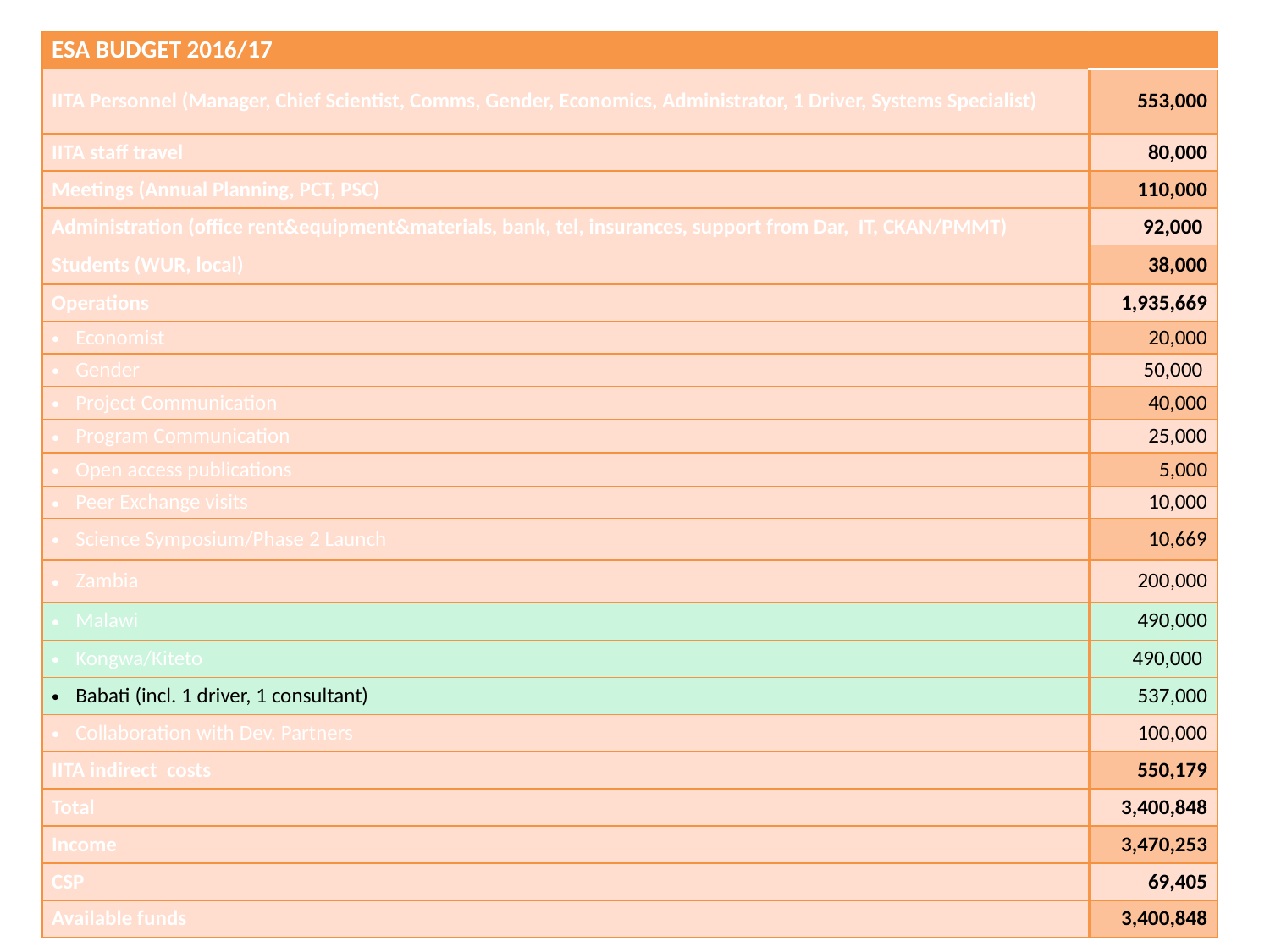

| ESA BUDGET 2016/17 |  |
| --- | --- |
| IITA Personnel (Manager, Chief Scientist, Comms, Gender, Economics, Administrator, 1 Driver, Systems Specialist) | 553,000 |
| IITA staff travel | 80,000 |
| Meetings (Annual Planning, PCT, PSC) | 110,000 |
| Administration (office rent&equipment&materials, bank, tel, insurances, support from Dar, IT, CKAN/PMMT) | 92,000 |
| Students (WUR, local) | 38,000 |
| Operations | 1,935,669 |
| Economist | 20,000 |
| Gender | 50,000 |
| Project Communication | 40,000 |
| Program Communication | 25,000 |
| Open access publications | 5,000 |
| Peer Exchange visits | 10,000 |
| Science Symposium/Phase 2 Launch | 10,669 |
| Zambia | 200,000 |
| Malawi | 490,000 |
| Kongwa/Kiteto | 490,000 |
| Babati (incl. 1 driver, 1 consultant) | 537,000 |
| Collaboration with Dev. Partners | 100,000 |
| IITA indirect costs | 550,179 |
| Total | 3,400,848 |
| Income | 3,470,253 |
| CSP | 69,405 |
| Available funds | 3,400,848 |